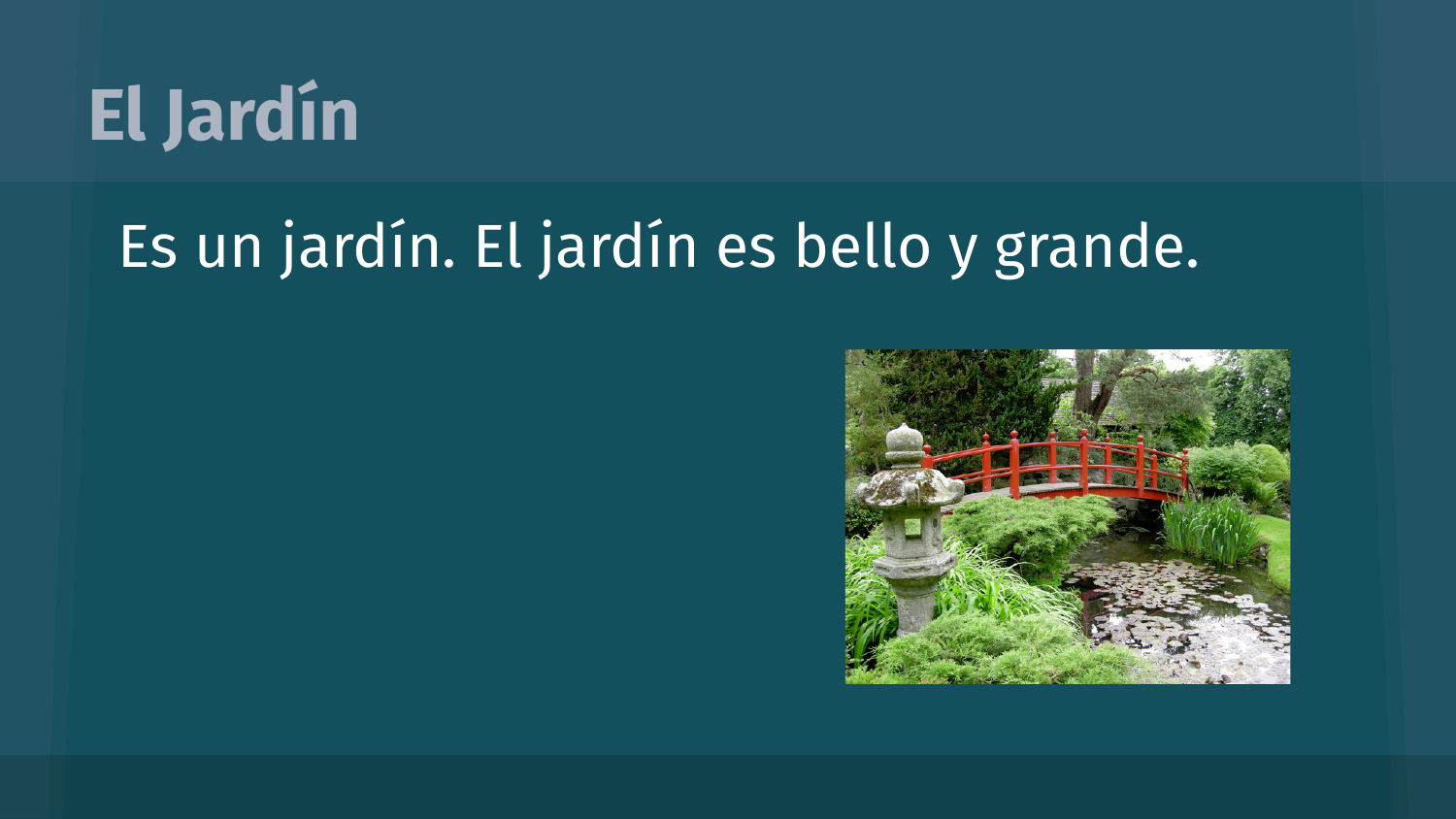

# El Jardín
Es un jardín. El jardín es bello y grande.